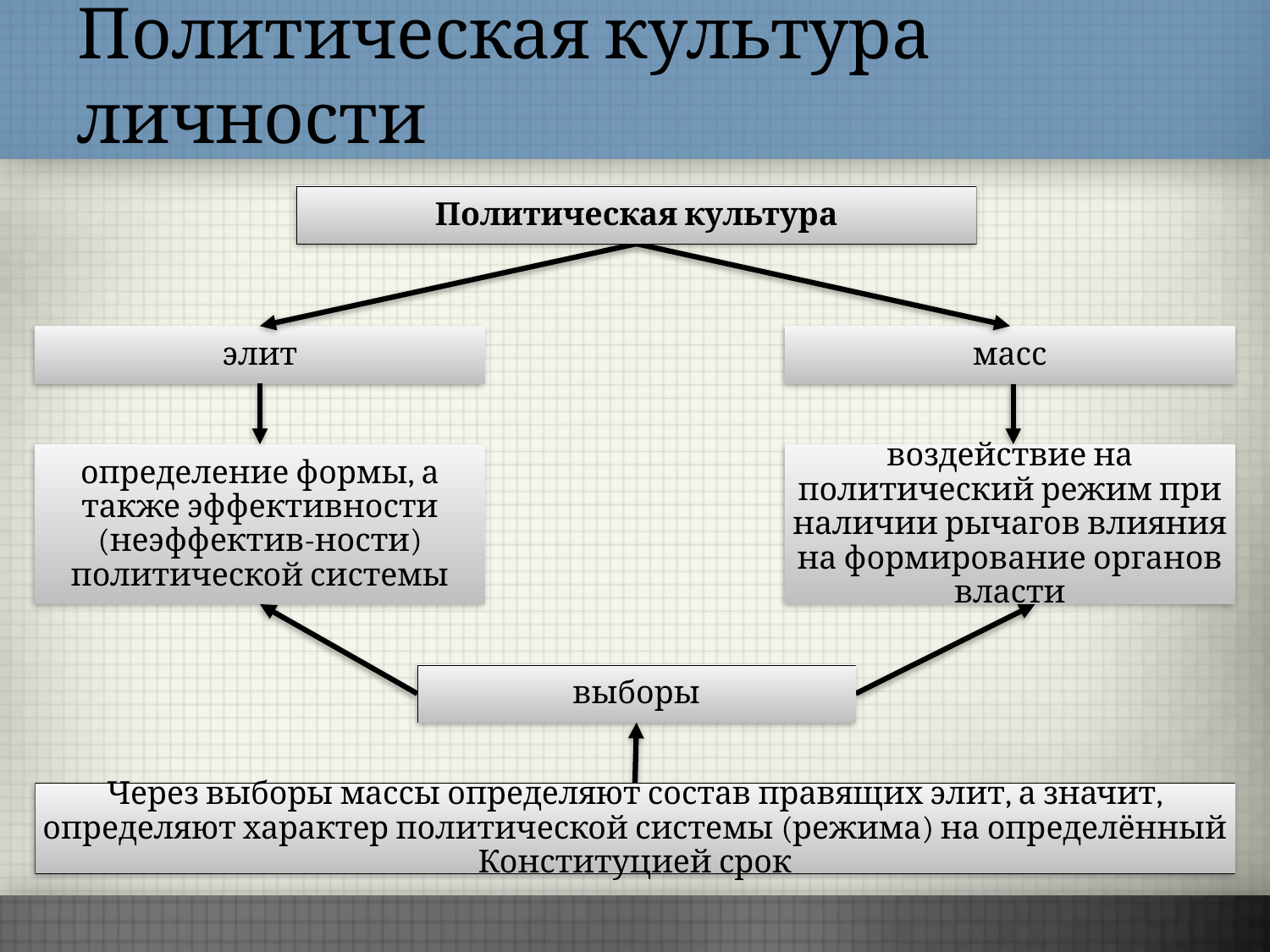

# Политическая культура личности

Политическая культура

масс

элит

воздействие на политический режим при наличии рычагов влияния на формирование органов власти

определение формы, а также эффективности (неэффектив-ности) политической системы

выборы

Через выборы массы определяют состав правящих элит, а значит, определяют характер политической системы (режима) на определённый Конституцией срок